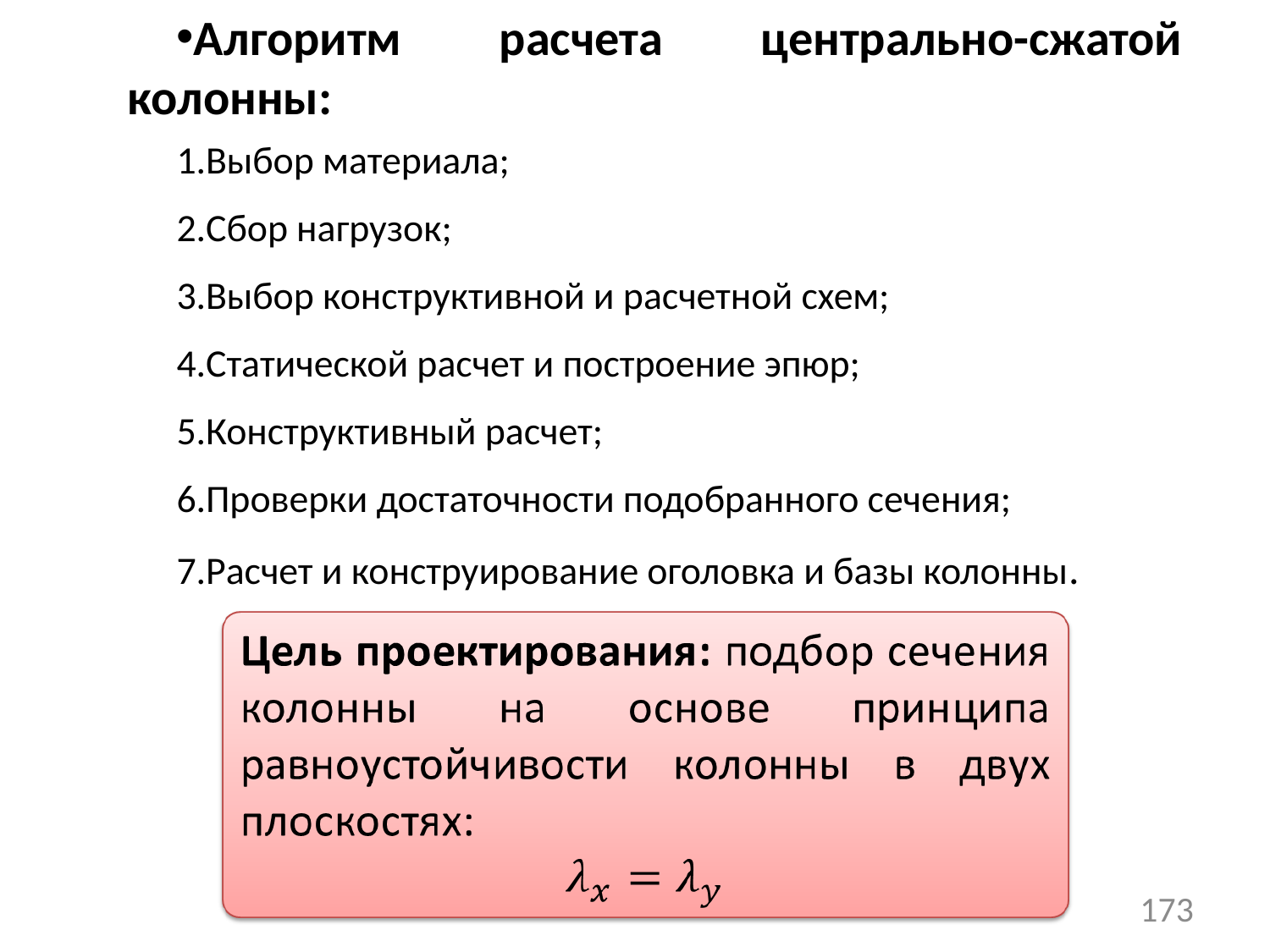

Алгоритм расчета центрально-сжатой колонны:
Выбор материала;
Сбор нагрузок;
Выбор конструктивной и расчетной схем;
Статической расчет и построение эпюр;
Конструктивный расчет;
Проверки достаточности подобранного сечения;
Расчет и конструирование оголовка и базы колонны.

173